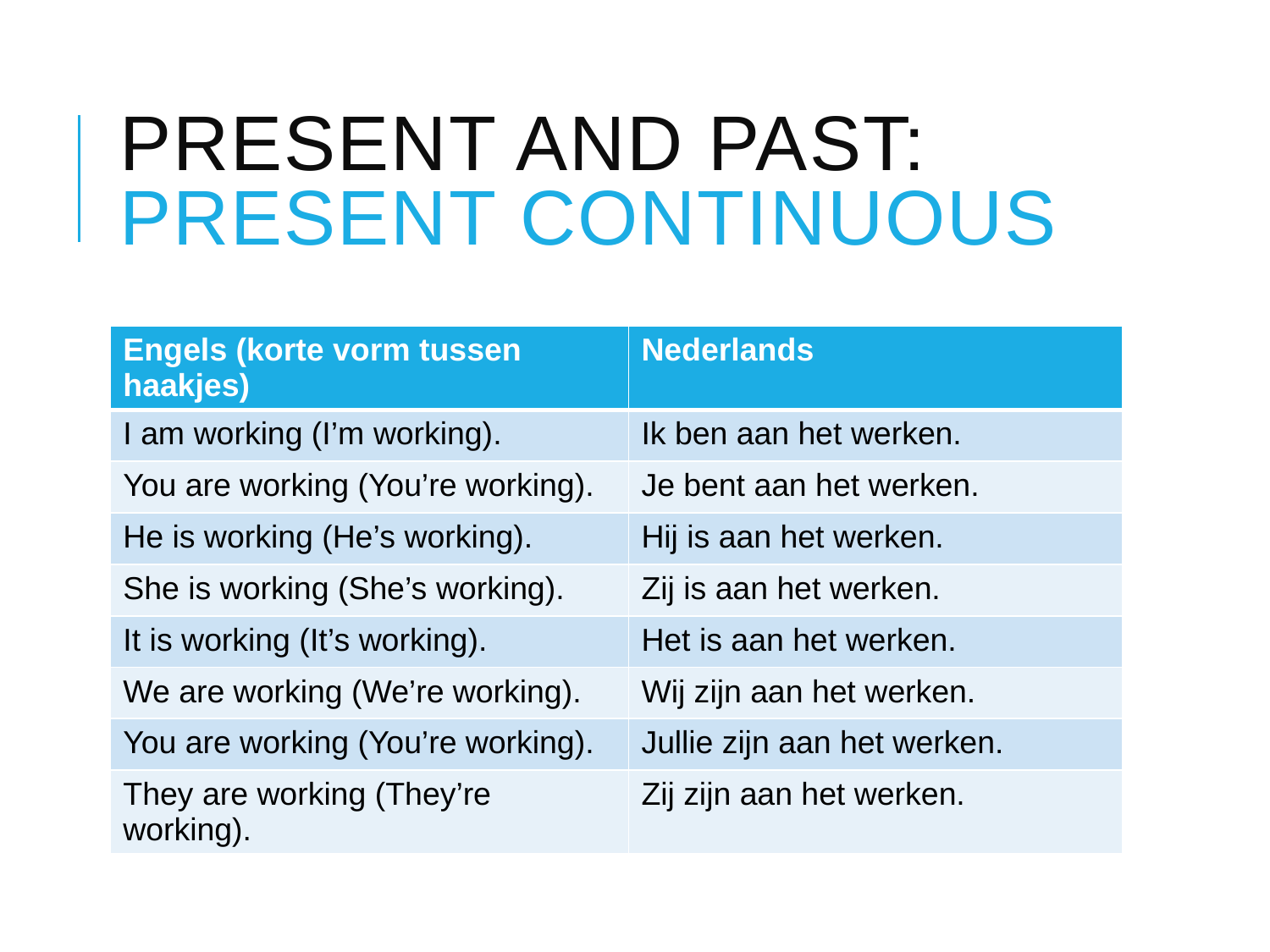

# Present and Past: Present Continuous
| Engels (korte vorm tussen haakjes) | Nederlands |
| --- | --- |
| I am working (I’m working). | Ik ben aan het werken. |
| You are working (You’re working). | Je bent aan het werken. |
| He is working (He’s working). | Hij is aan het werken. |
| She is working (She’s working). | Zij is aan het werken. |
| It is working (It’s working). | Het is aan het werken. |
| We are working (We’re working). | Wij zijn aan het werken. |
| You are working (You’re working). | Jullie zijn aan het werken. |
| They are working (They’re working). | Zij zijn aan het werken. |